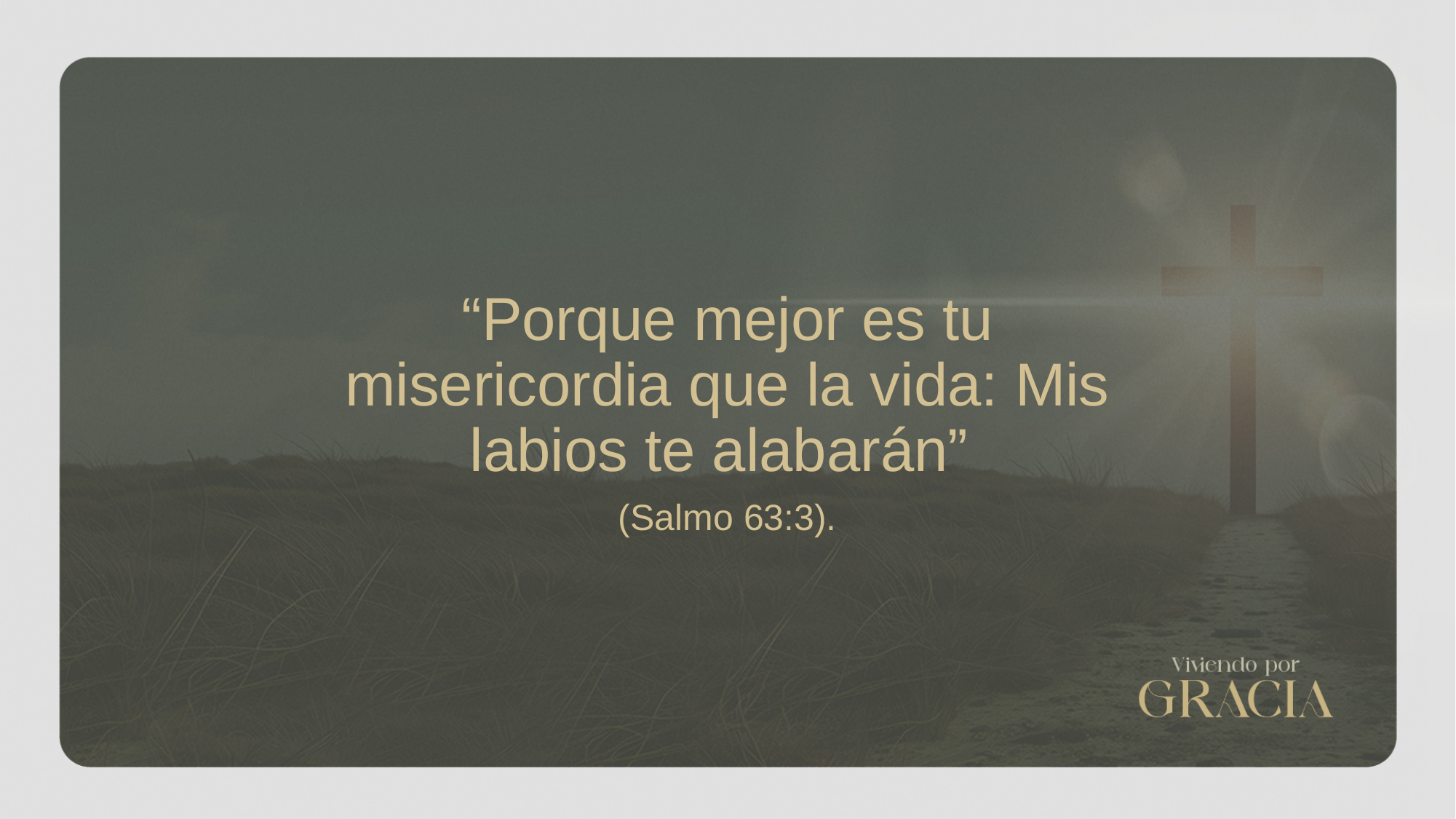

“Porque mejor es tu misericordia que la vida: Mis labios te alabarán”
(Salmo 63:3).